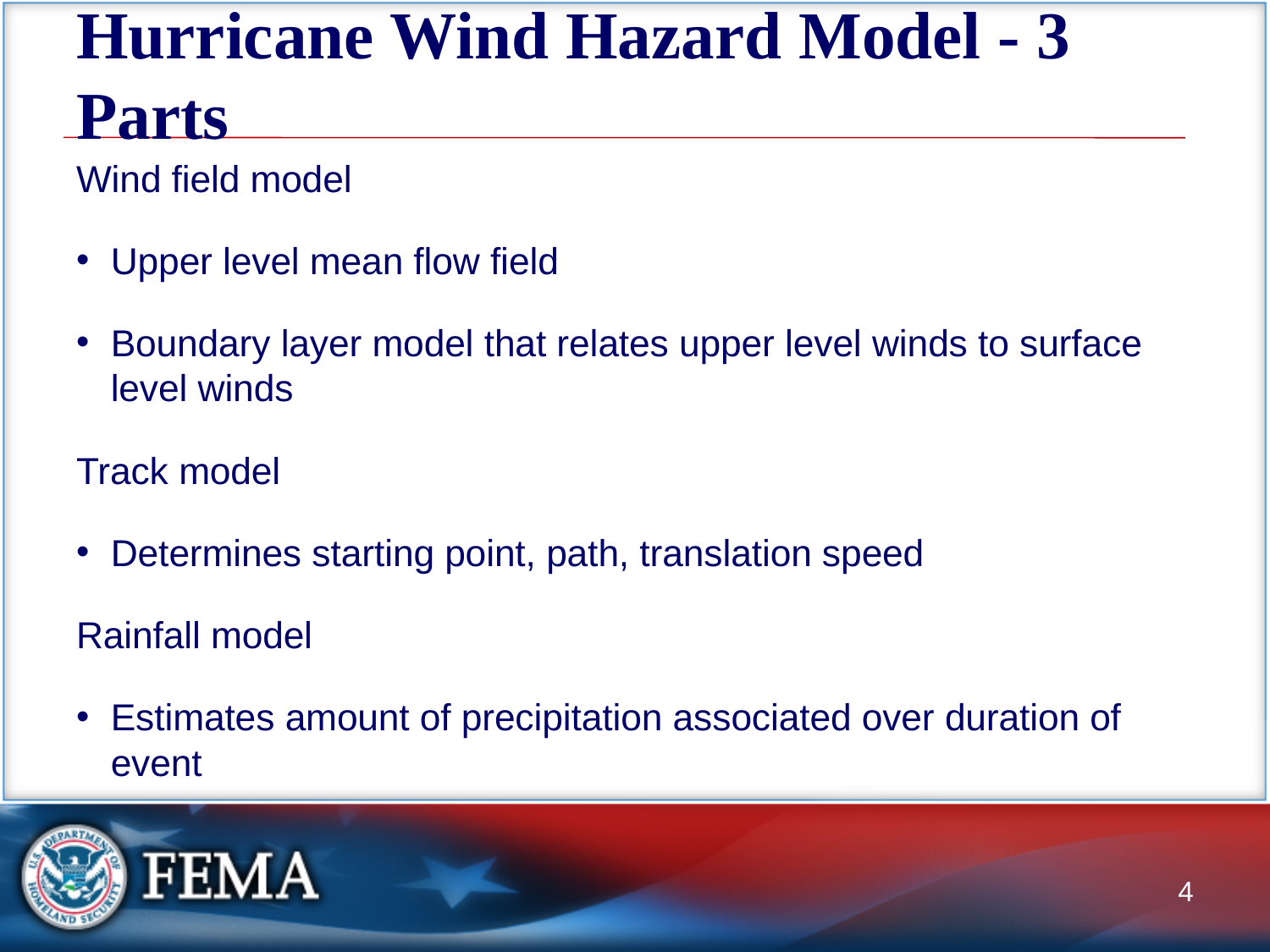

# Hurricane Wind Hazard Model - 3 Parts
Wind field model
Upper level mean flow field
Boundary layer model that relates upper level winds to surface level winds
Track model
Determines starting point, path, translation speed
Rainfall model
Estimates amount of precipitation associated over duration of event
4